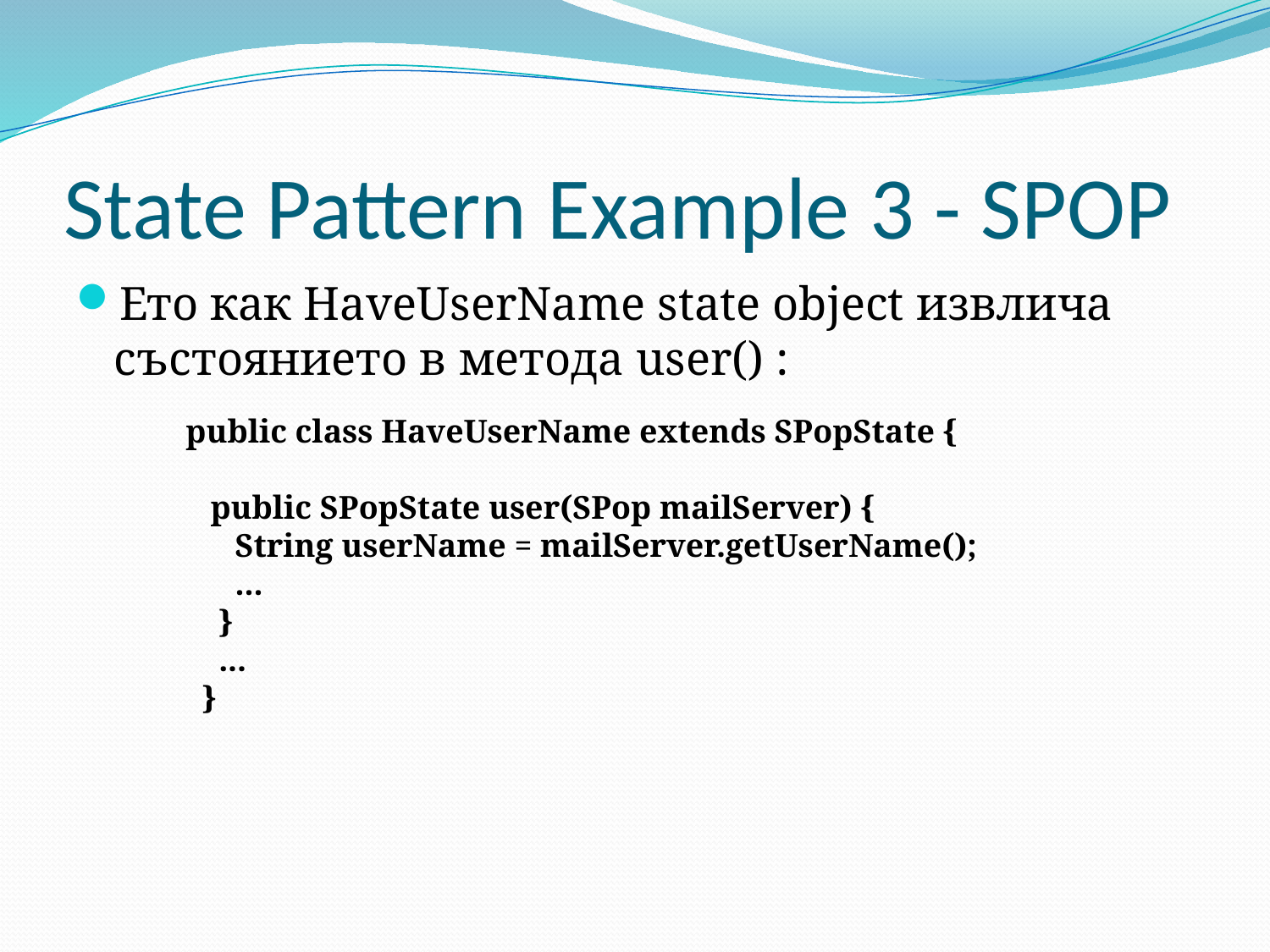

# State Pattern Example 3 - SPOP
Ето как HaveUserName state object извлича състоянието в метода user() :
 public class HaveUserName extends SPopState {

    public SPopState user(SPop mailServer) {
       String userName = mailServer.getUserName();
       ...
     }
     ...
   }